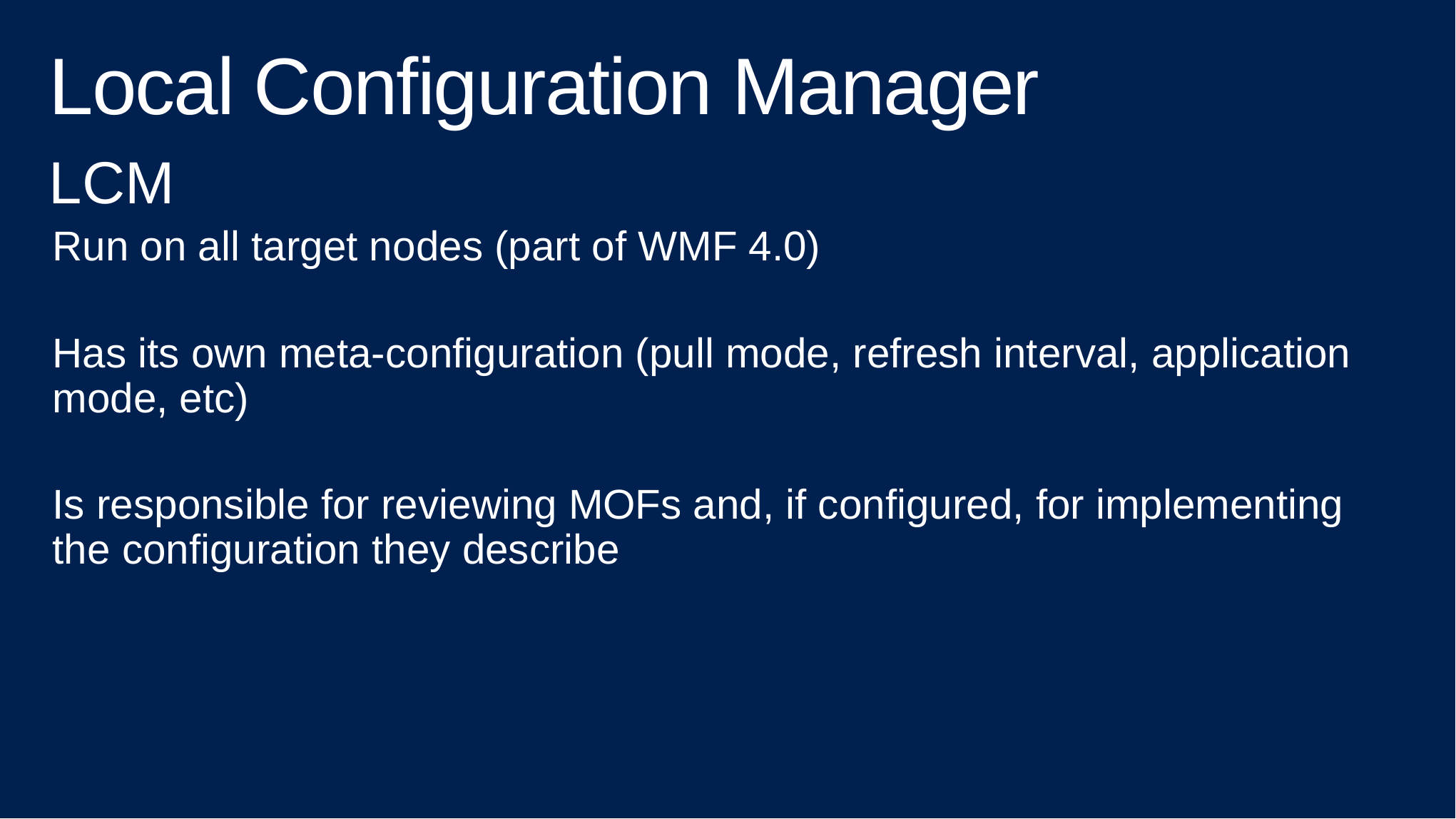

# Local Configuration Manager
LCM
Run on all target nodes (part of WMF 4.0)

Has its own meta-configuration (pull mode, refresh interval, application mode, etc)

Is responsible for reviewing MOFs and, if configured, for implementing the configuration they describe